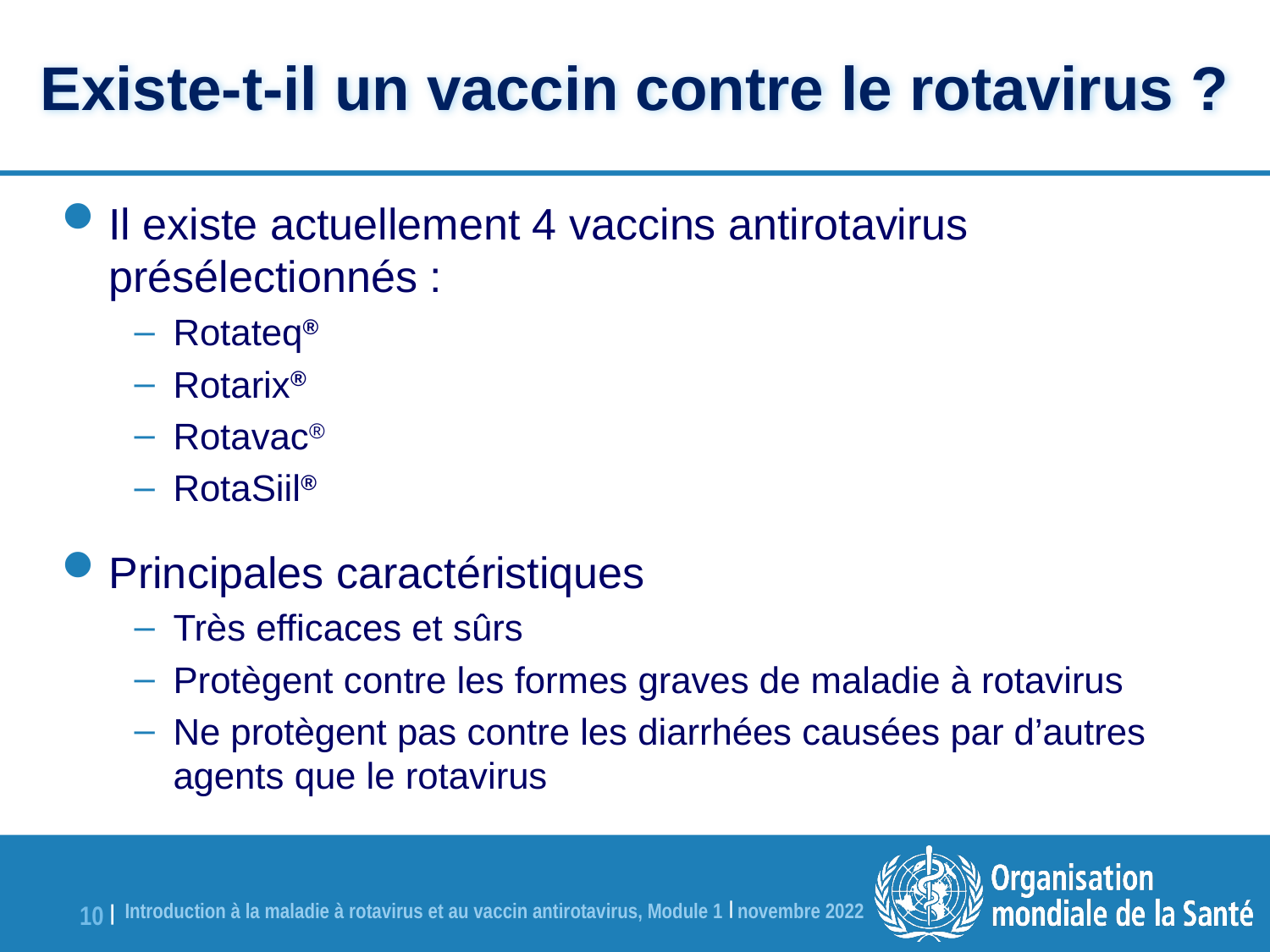

Existe-t-il un vaccin contre le rotavirus ?
Il existe actuellement 4 vaccins antirotavirus présélectionnés :
Rotateq®
Rotarix®
Rotavac®
RotaSiil®
Principales caractéristiques
Très efficaces et sûrs
Protègent contre les formes graves de maladie à rotavirus
Ne protègent pas contre les diarrhées causées par d’autres agents que le rotavirus